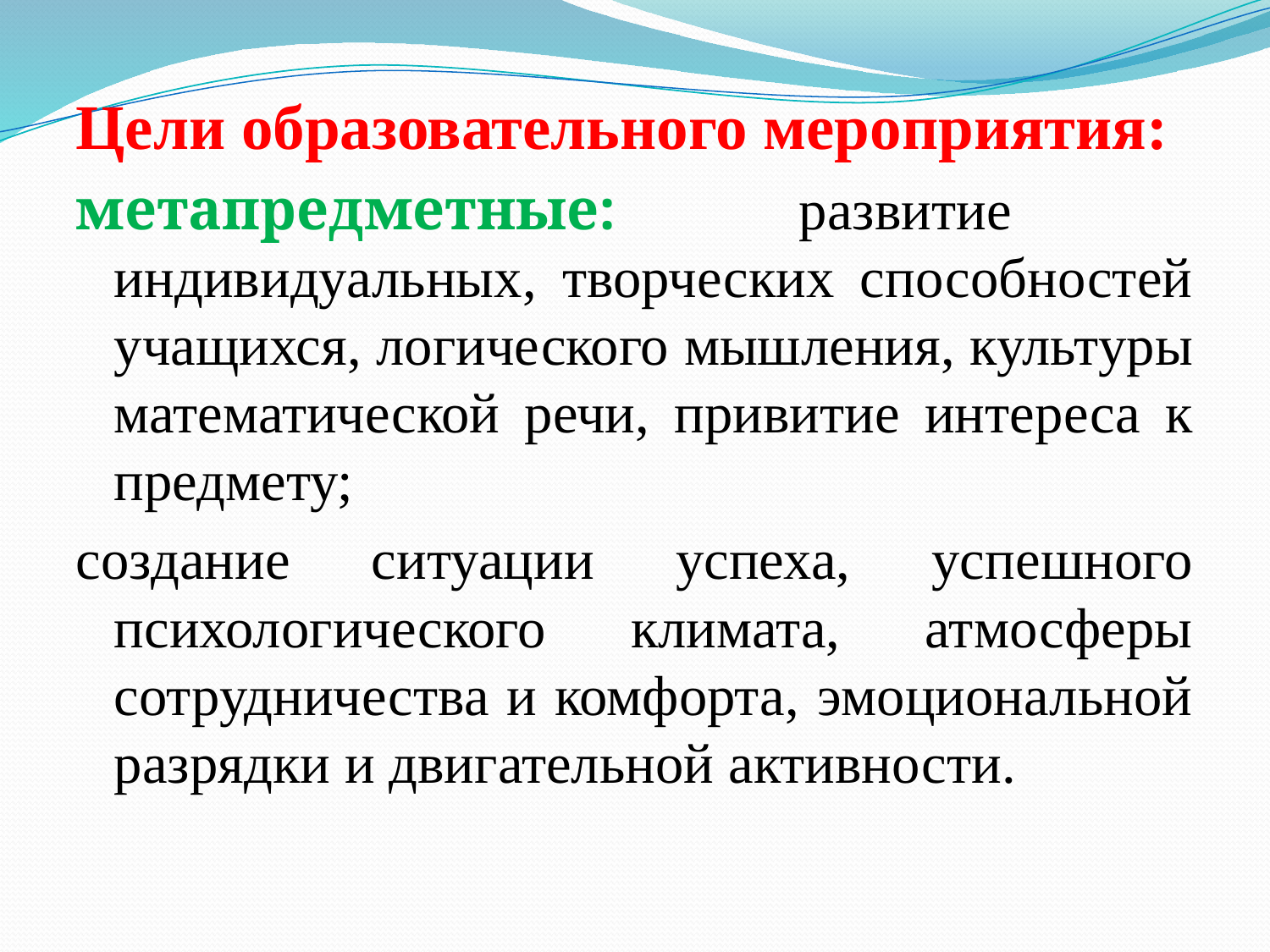

#
Цели образовательного мероприятия:
метапредметные: развитие  индивидуальных, творческих способностей учащихся, логического мышления, культуры математической речи, привитие интереса к предмету;
создание ситуации успеха, успешного психологического климата, атмосферы сотрудничества и комфорта, эмоциональной разрядки и двигательной активности.